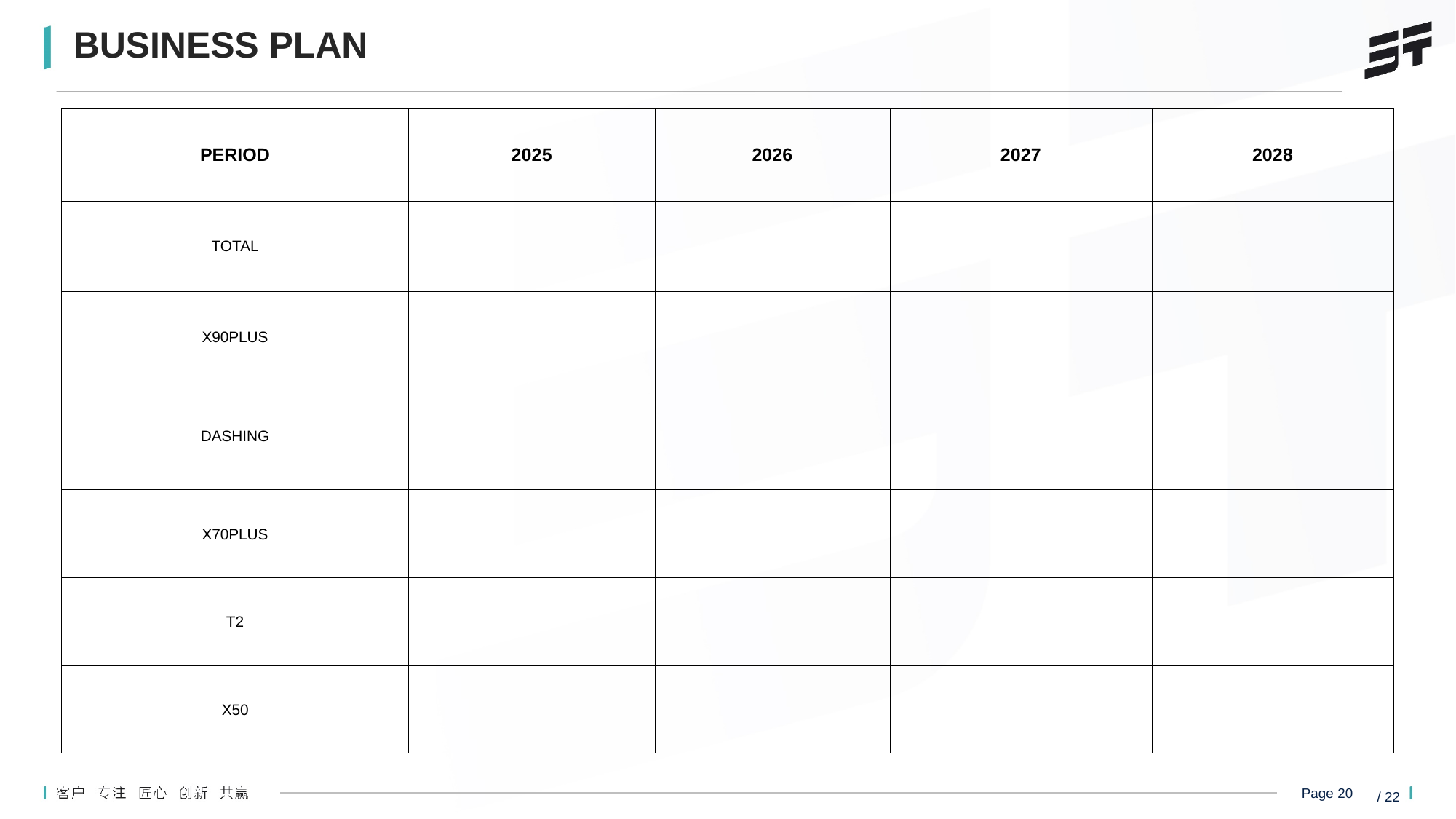

BUSINESS PLAN
| PERIOD | 2025 | 2026 | 2027 | 2028 |
| --- | --- | --- | --- | --- |
| TOTAL |  |  |  |  |
| X90PLUS |  |  |  |  |
| DASHING |  |  |  |  |
| X70PLUS |  |  |  |  |
| T2 |  |  |  |  |
| X50 |  |  |  |  |